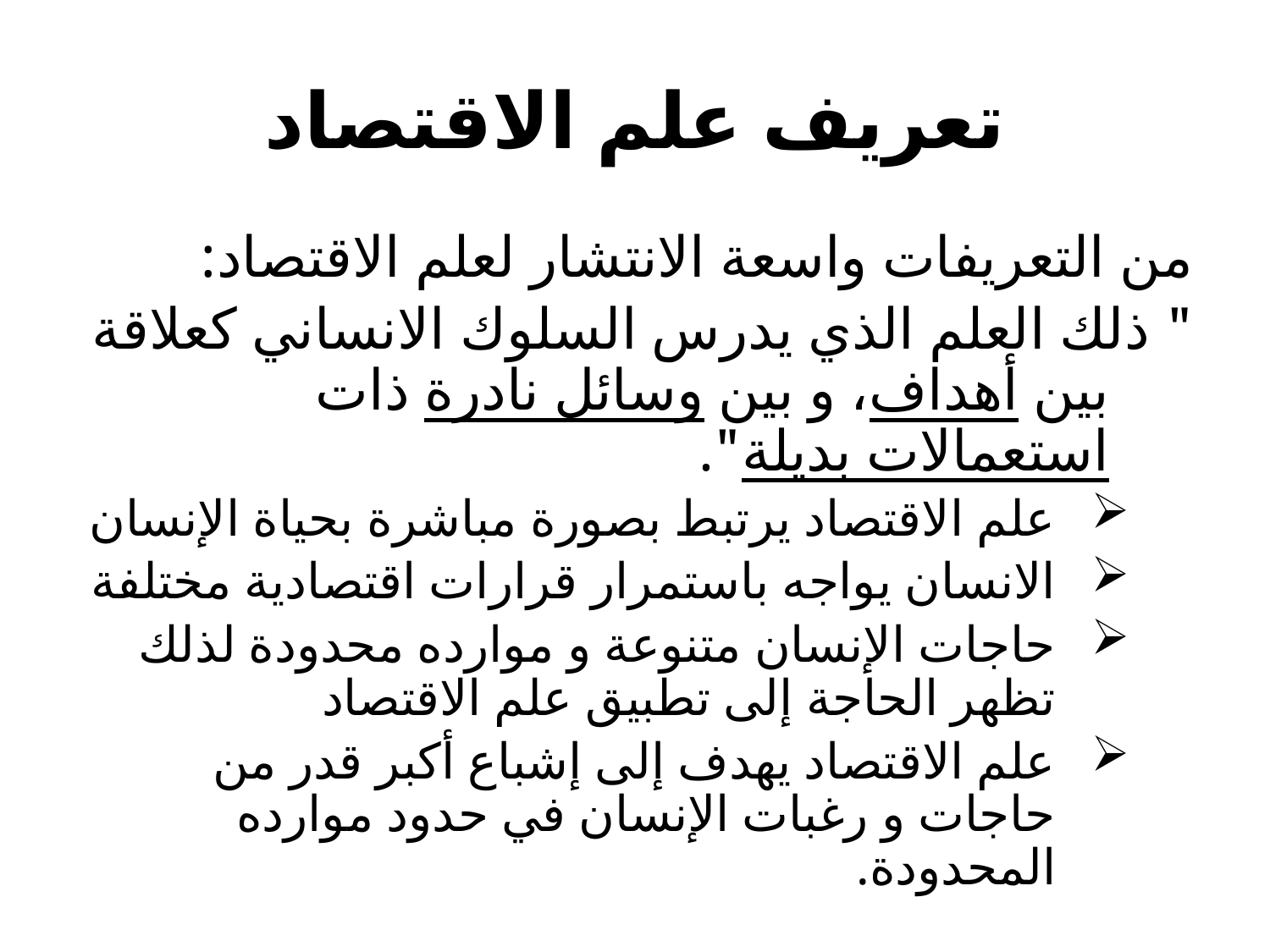

# تعريف علم الاقتصاد
من التعريفات واسعة الانتشار لعلم الاقتصاد:
" ذلك العلم الذي يدرس السلوك الانساني كعلاقة بين أهداف، و بين وسائل نادرة ذات استعمالات بديلة".
علم الاقتصاد يرتبط بصورة مباشرة بحياة الإنسان
الانسان يواجه باستمرار قرارات اقتصادية مختلفة
حاجات الإنسان متنوعة و موارده محدودة لذلك تظهر الحاجة إلى تطبيق علم الاقتصاد
علم الاقتصاد يهدف إلى إشباع أكبر قدر من حاجات و رغبات الإنسان في حدود موارده المحدودة.